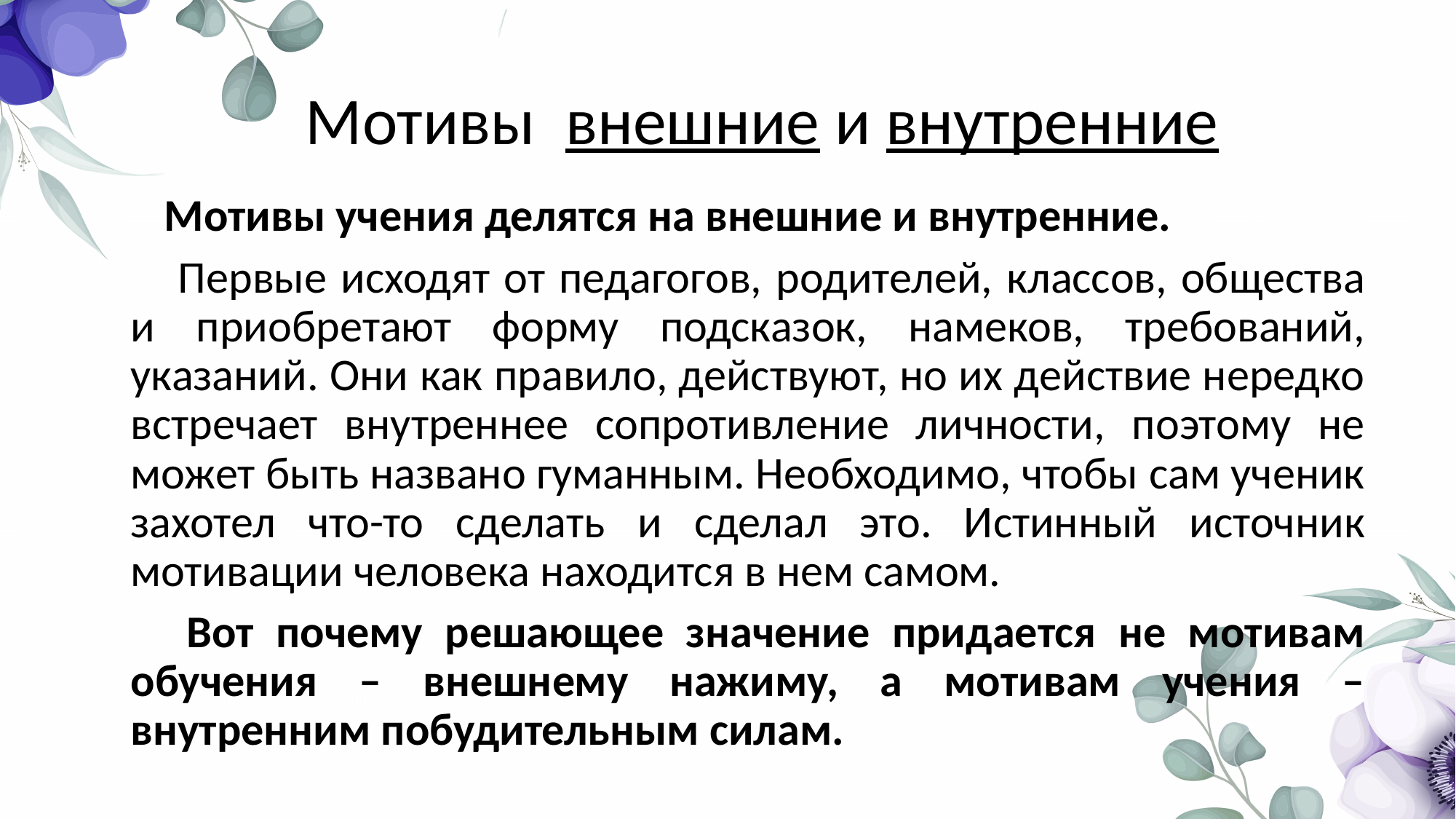

# Мотивы  внешние и внутренние
Мотивы учения делятся на внешние и внутренние.
 Первые исходят от педагогов, родителей, классов, общества и приобретают форму подсказок, намеков, требований, указаний. Они как правило, действуют, но их действие нередко встречает внутреннее сопротивление личности, поэтому не может быть названо гуманным. Необходимо, чтобы сам ученик захотел что-то сделать и сделал это. Истинный источник мотивации человека находится в нем самом.
 Вот почему решающее значение придается не мотивам обучения – внешнему нажиму, а мотивам учения – внутренним побудительным силам.